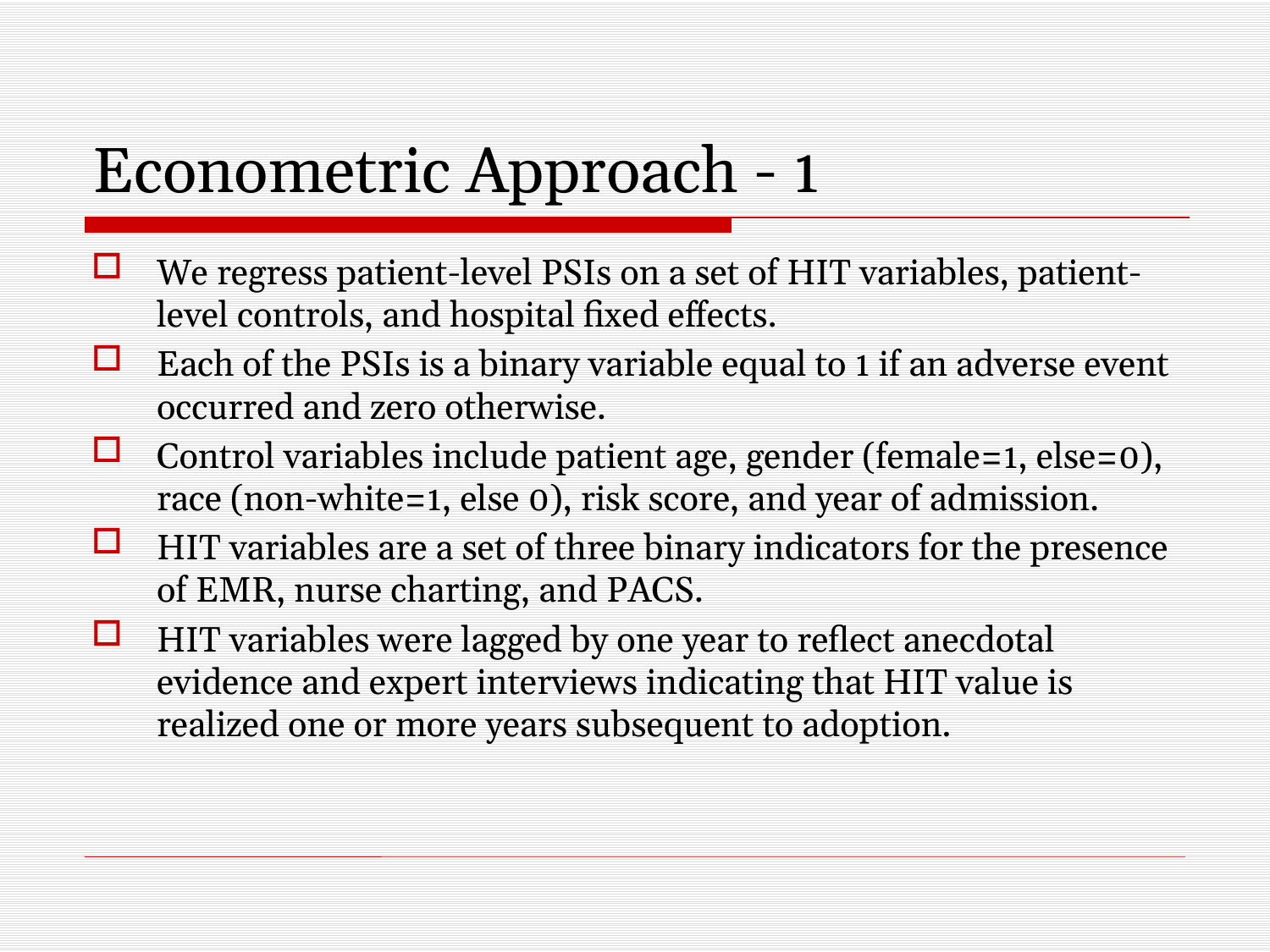

# Econometric Approach - 1
We regress patient-level PSIs on a set of HIT variables, patient-level controls, and hospital fixed effects.
Each of the PSIs is a binary variable equal to 1 if an adverse event occurred and zero otherwise.
Control variables include patient age, gender (female=1, else=0), race (non-white=1, else 0), risk score, and year of admission.
HIT variables are a set of three binary indicators for the presence of EMR, nurse charting, and PACS.
HIT variables were lagged by one year to reflect anecdotal evidence and expert interviews indicating that HIT value is realized one or more years subsequent to adoption.